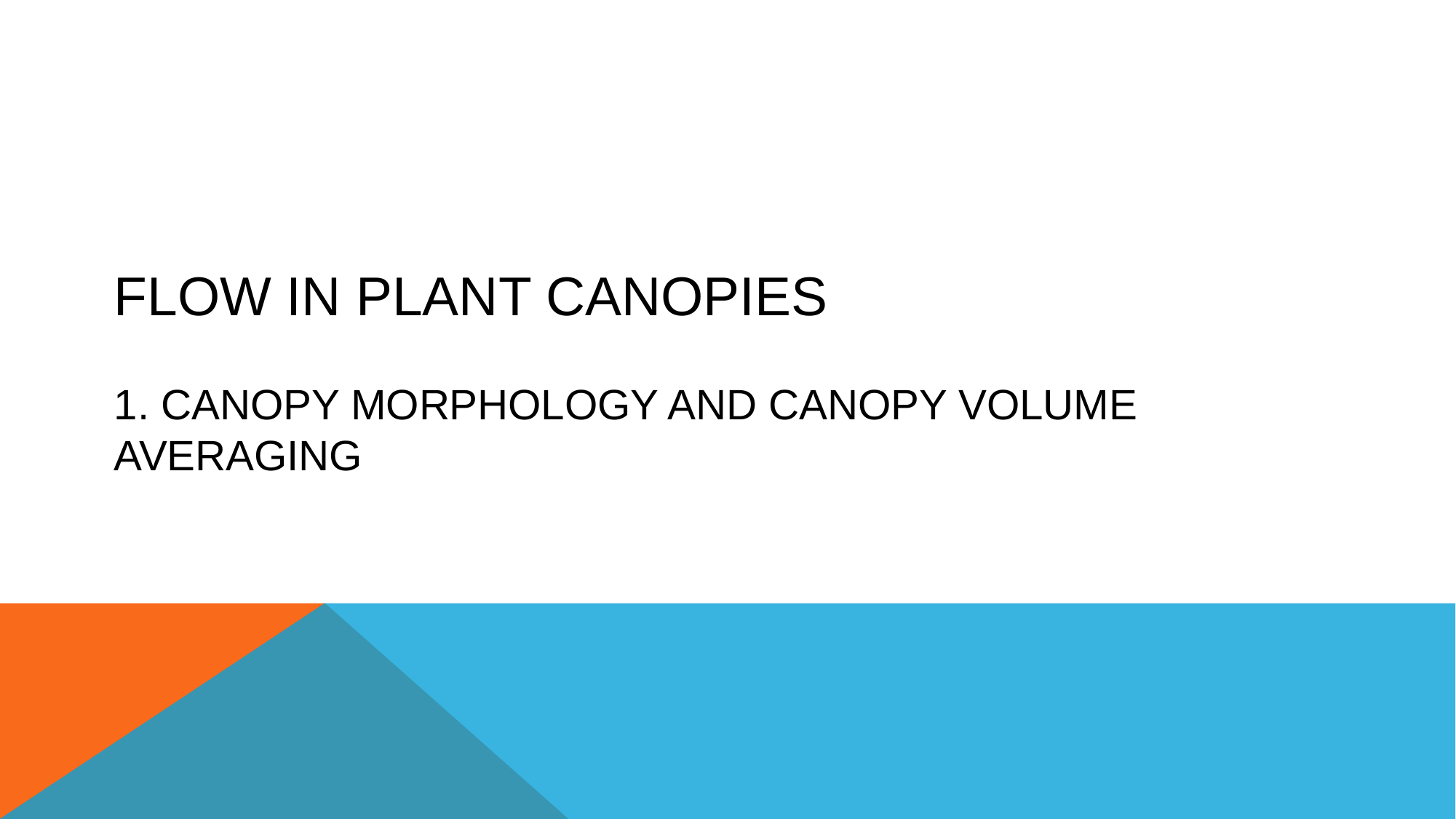

# Flow in plant canopies 1. Canopy morphology and canopy volume averaging